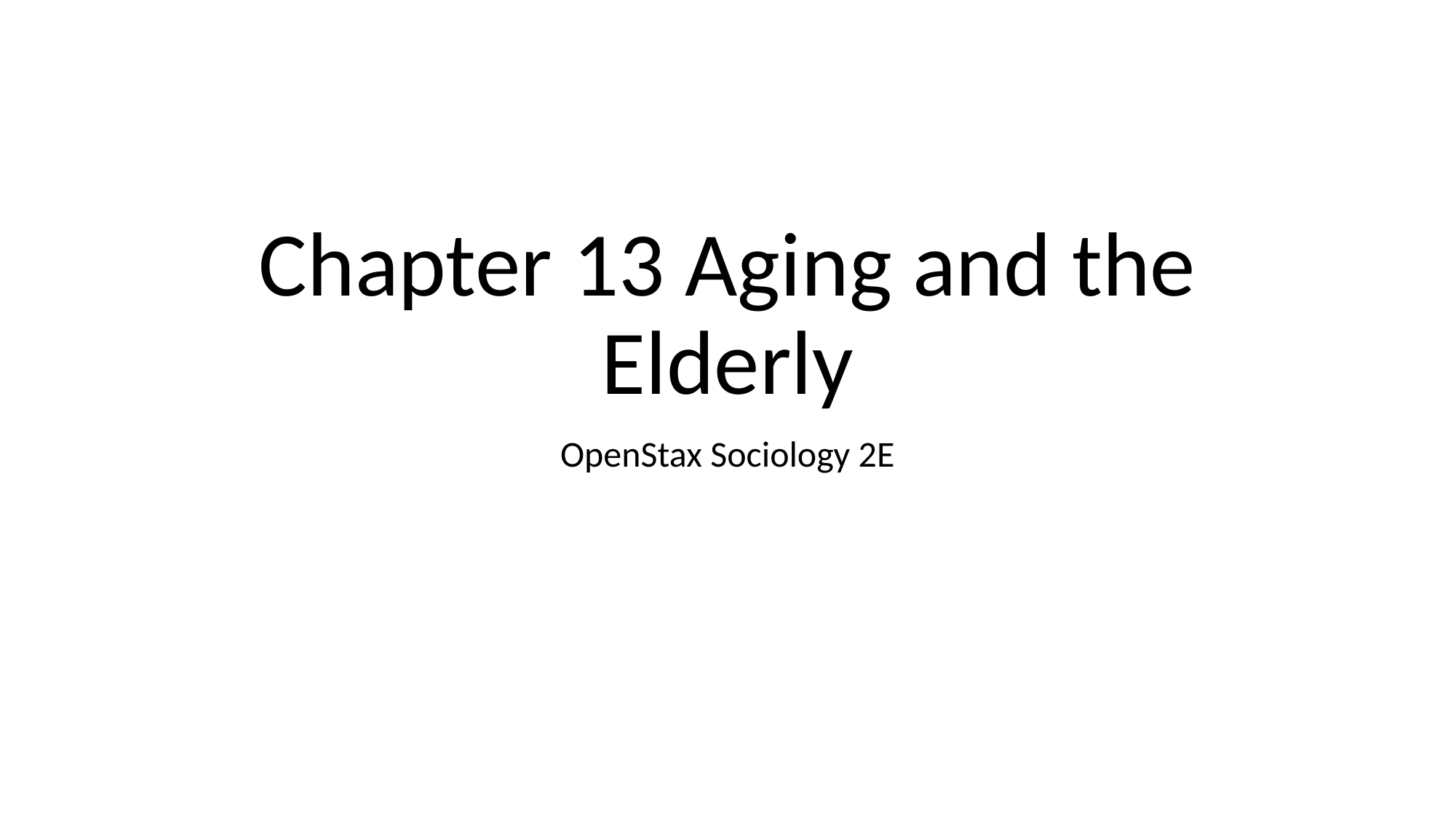

# Chapter 13 Aging and the Elderly
OpenStax Sociology 2E